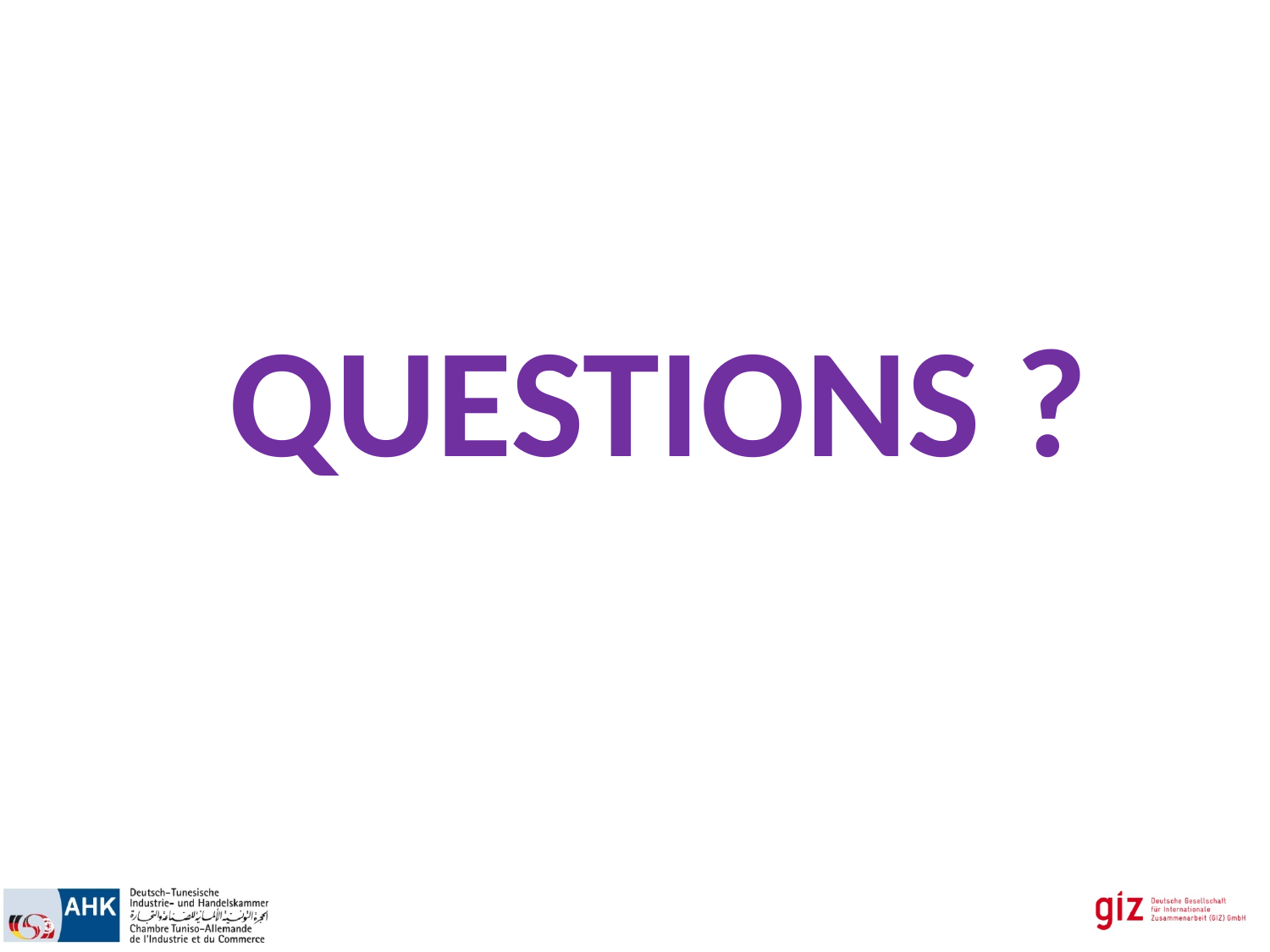

QUESTIONS ?
… l’efficacité  énergétique est sans limites